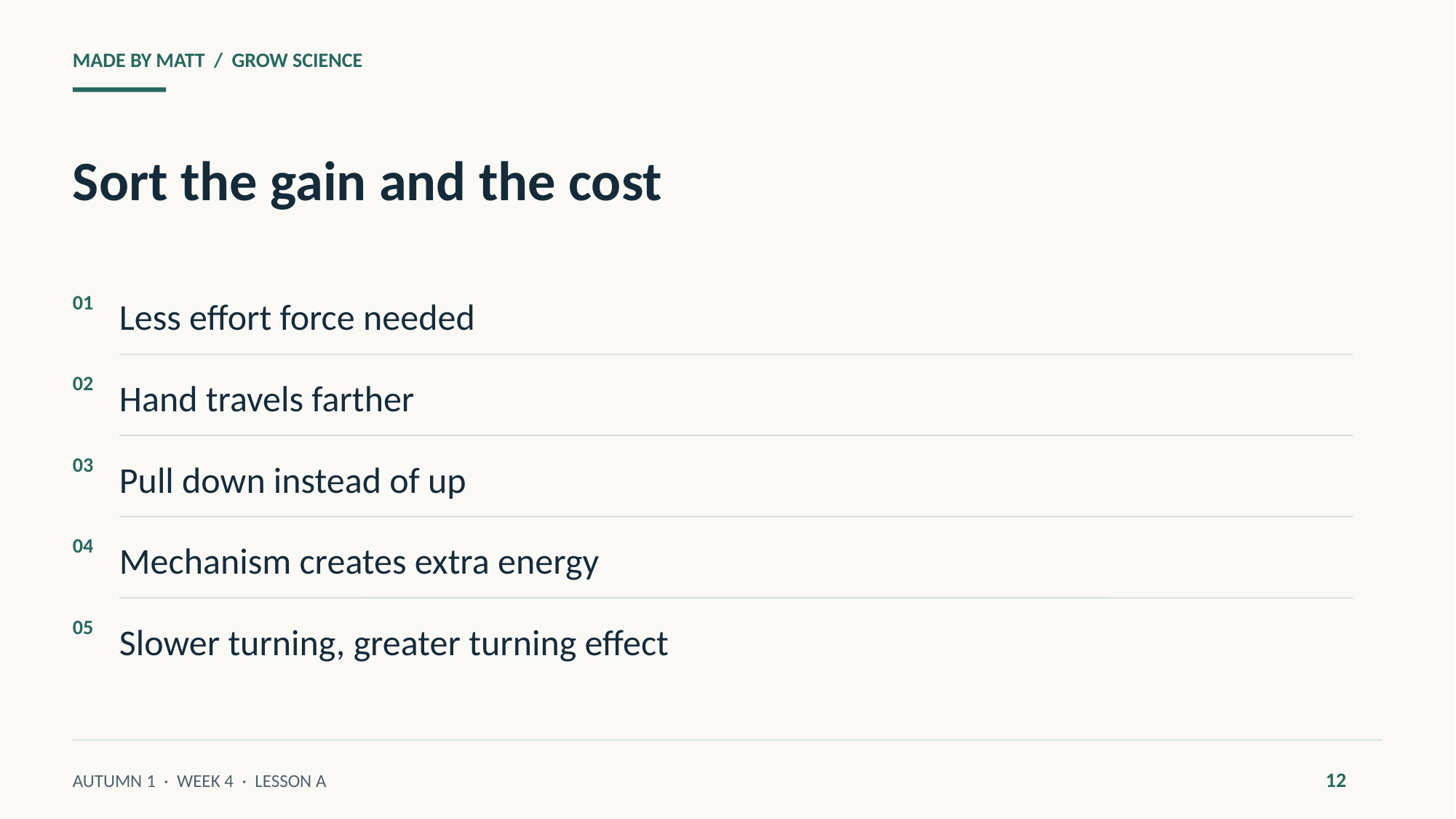

MADE BY MATT  /  GROW SCIENCE

Sort the gain and the cost
Less effort force needed
01

Hand travels farther
02

Pull down instead of up
03

Mechanism creates extra energy
04

Slower turning, greater turning effect
05

12
AUTUMN 1  ·  WEEK 4  ·  LESSON A